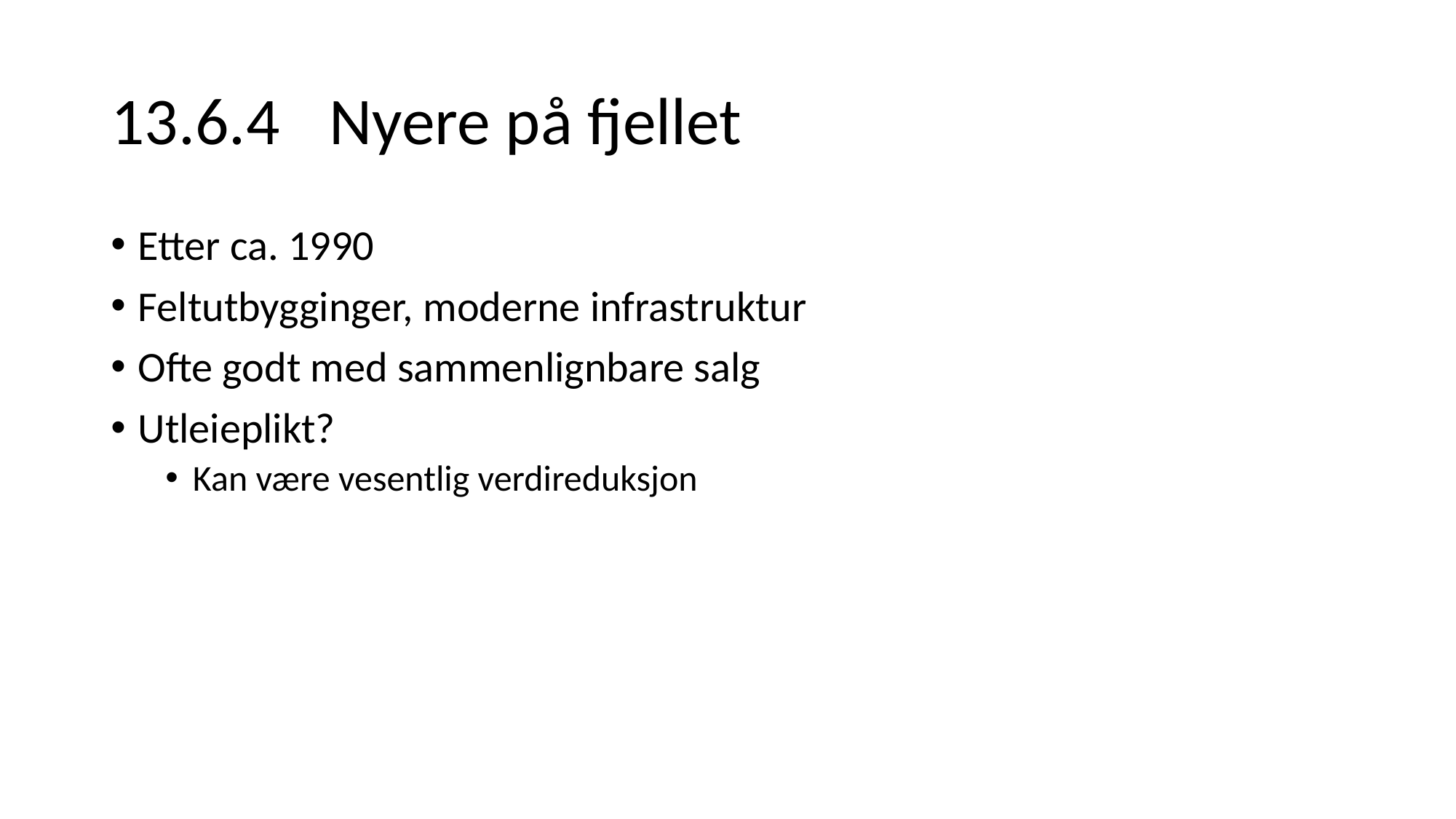

# 13.6.4	Nyere på fjellet
Etter ca. 1990
Feltutbygginger, moderne infrastruktur
Ofte godt med sammenlignbare salg
Utleieplikt?
Kan være vesentlig verdireduksjon